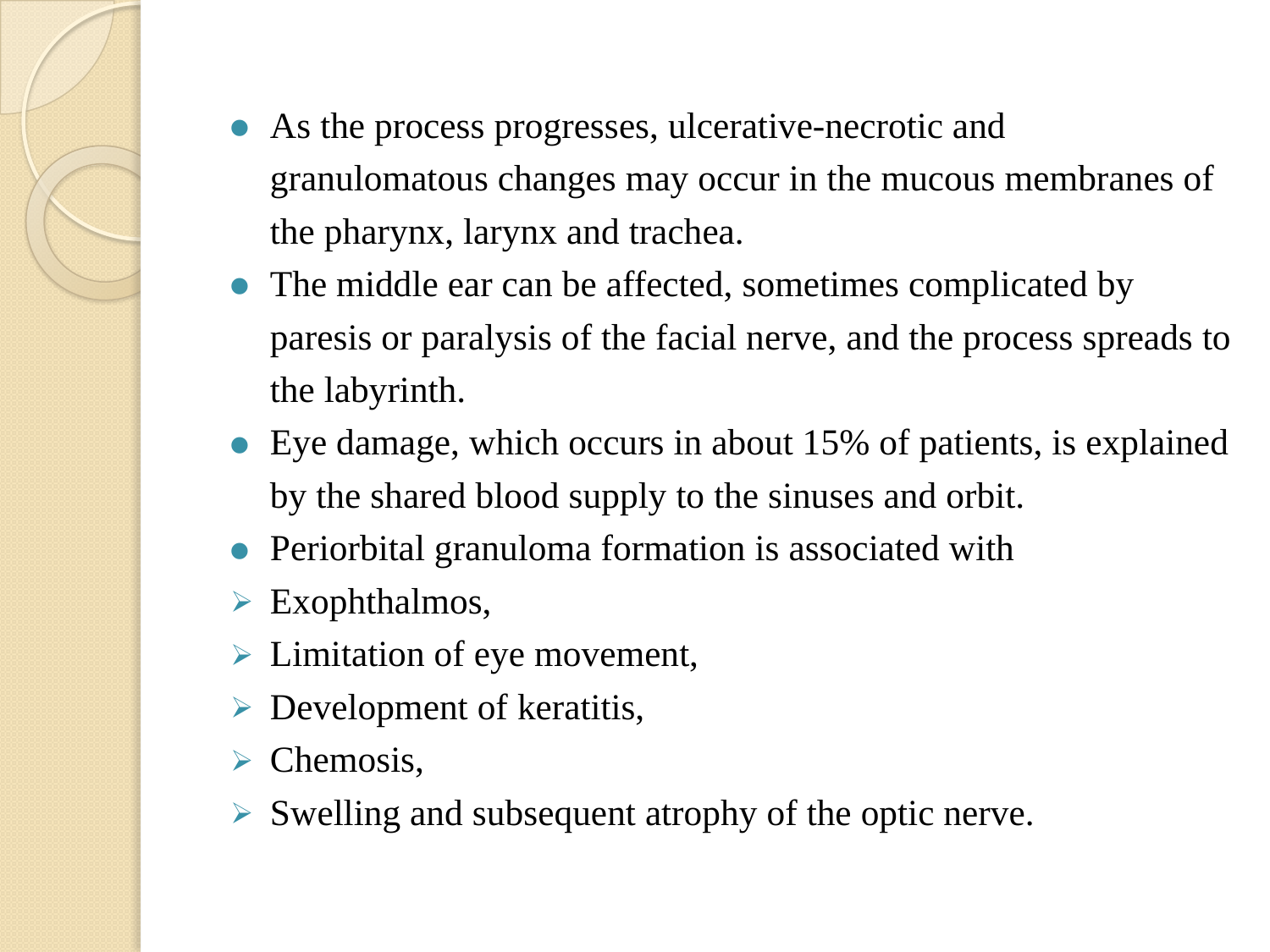

#
As the process progresses, ulcerative-necrotic and granulomatous changes may occur in the mucous membranes of the pharynx, larynx and trachea.
The middle ear can be affected, sometimes complicated by paresis or paralysis of the facial nerve, and the process spreads to the labyrinth.
Eye damage, which occurs in about 15% of patients, is explained by the shared blood supply to the sinuses and orbit.
Periorbital granuloma formation is associated with
Exophthalmos,
Limitation of eye movement,
Development of keratitis,
Chemosis,
Swelling and subsequent atrophy of the optic nerve.